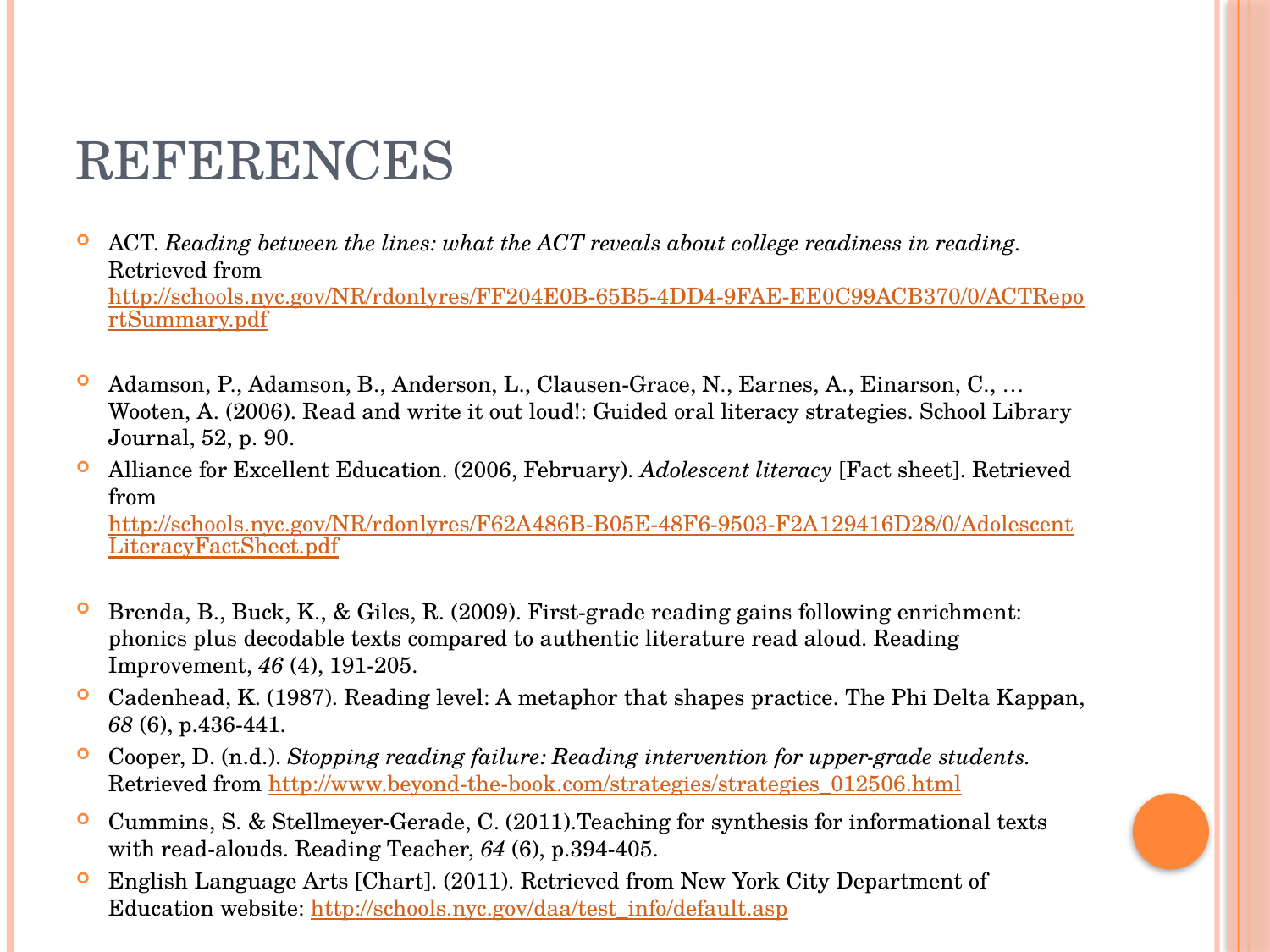

# References
ACT. Reading between the lines: what the ACT reveals about college readiness in reading. Retrieved from http://schools.nyc.gov/NR/rdonlyres/FF204E0B-65B5-4DD4-9FAE-EE0C99ACB370/0/ACTReportSummary.pdf
Adamson, P., Adamson, B., Anderson, L., Clausen-Grace, N., Earnes, A., Einarson, C., … Wooten, A. (2006). Read and write it out loud!: Guided oral literacy strategies. School Library Journal, 52, p. 90.
Alliance for Excellent Education. (2006, February). Adolescent literacy [Fact sheet]. Retrieved from http://schools.nyc.gov/NR/rdonlyres/F62A486B-B05E-48F6-9503-F2A129416D28/0/AdolescentLiteracyFactSheet.pdf
Brenda, B., Buck, K., & Giles, R. (2009). First-grade reading gains following enrichment: phonics plus decodable texts compared to authentic literature read aloud. Reading Improvement, 46 (4), 191-205.
Cadenhead, K. (1987). Reading level: A metaphor that shapes practice. The Phi Delta Kappan, 68 (6), p.436-441.
Cooper, D. (n.d.). Stopping reading failure: Reading intervention for upper-grade students. Retrieved from http://www.beyond-the-book.com/strategies/strategies_012506.html
Cummins, S. & Stellmeyer-Gerade, C. (2011).Teaching for synthesis for informational texts with read-alouds. Reading Teacher, 64 (6), p.394-405.
English Language Arts [Chart]. (2011). Retrieved from New York City Department of Education website: http://schools.nyc.gov/daa/test_info/default.asp